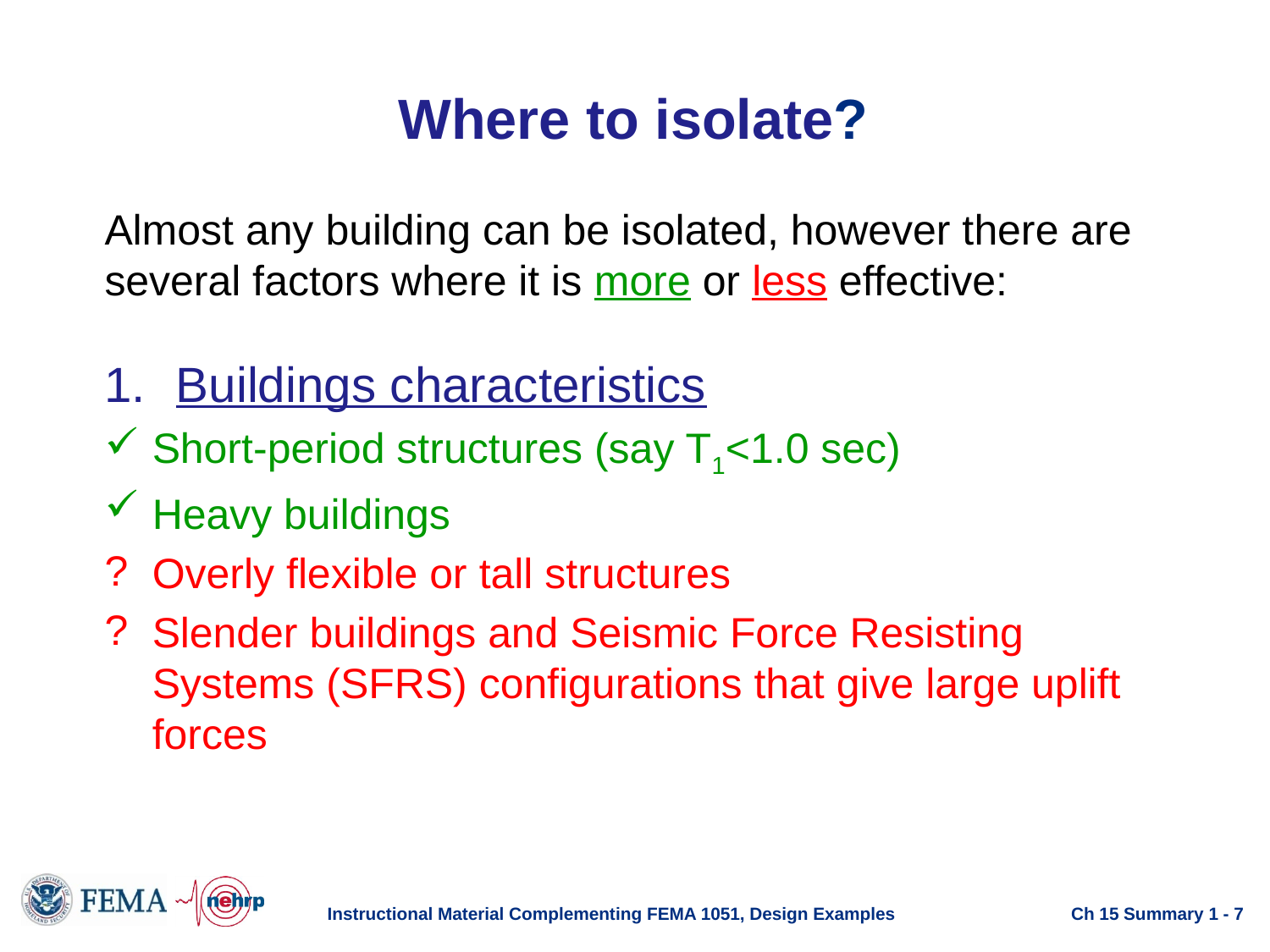

# Where to isolate?
Almost any building can be isolated, however there are several factors where it is more or less effective:

Buildings characteristics
Short-period structures (say T1<1.0 sec)
Heavy buildings
Overly flexible or tall structures
Slender buildings and Seismic Force Resisting Systems (SFRS) configurations that give large uplift forces

Instructional Material Complementing FEMA 1051, Design Examples
Ch 15 Summary 1 - 7